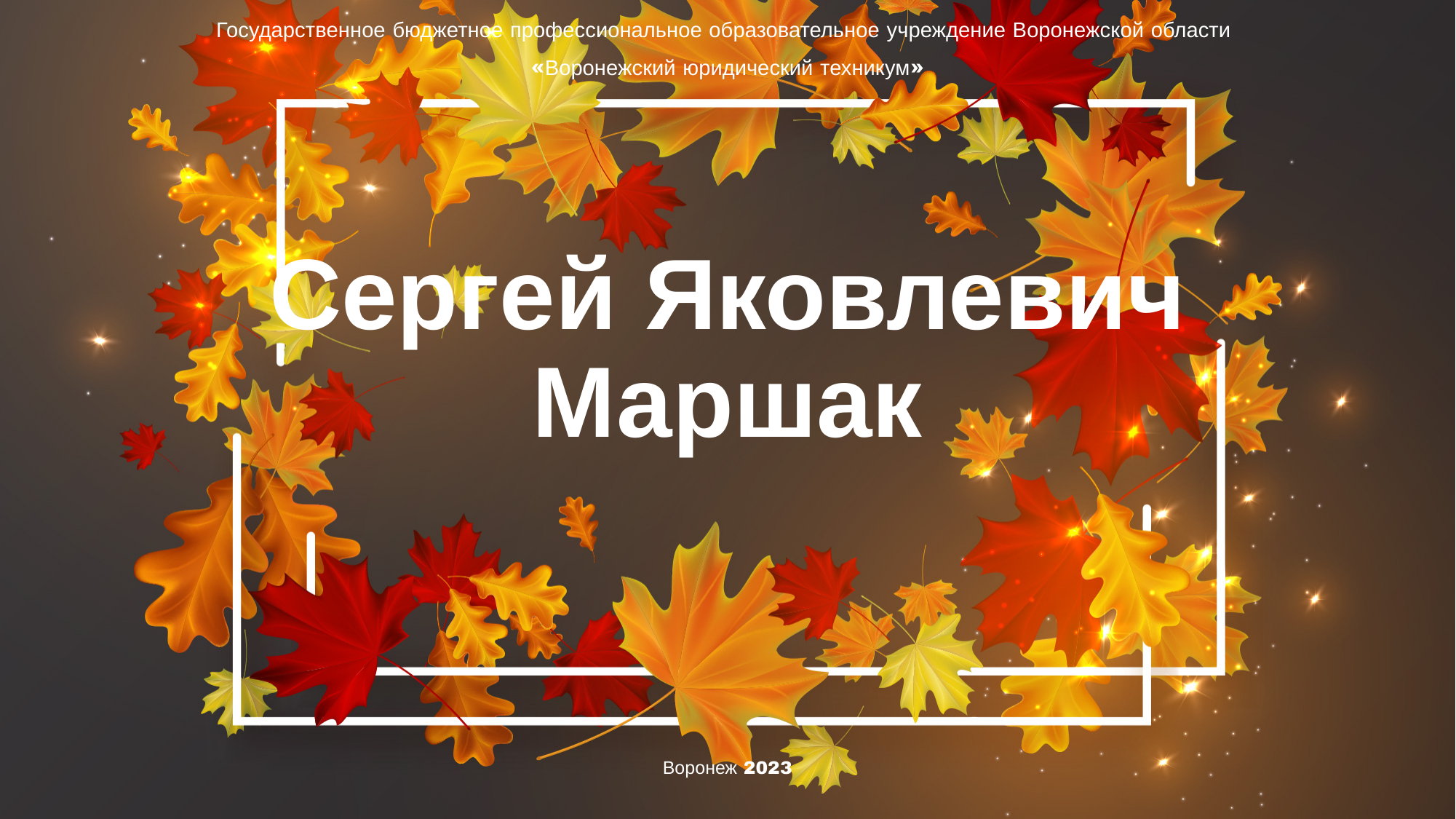

Государственное бюджетное профессиональное образовательное учреждение Воронежской области
«Воронежский юридический техникум»
# Сергей Яковлевич Маршак
Воронеж 2023